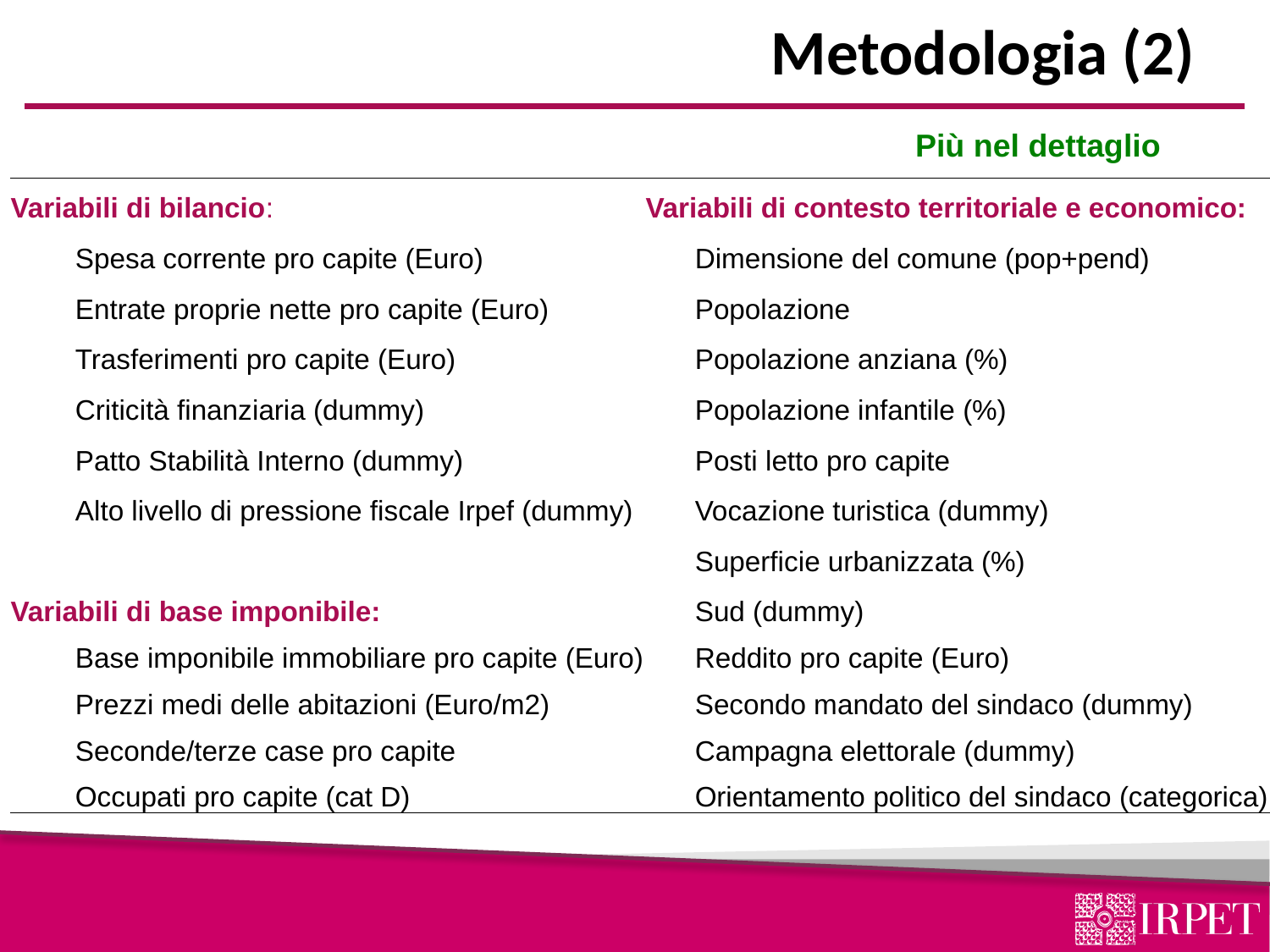

# Metodologia (2)

Più nel dettaglio
| Variabili di bilancio: |  |  |  | Variabili di contesto territoriale e economico: |  |
| --- | --- | --- | --- | --- | --- |
|  | Spesa corrente pro capite (Euro) |  |  |  | Dimensione del comune (pop+pend) |
|  | Entrate proprie nette pro capite (Euro) |  |  |  | Popolazione |
|  | Trasferimenti pro capite (Euro) |  |  |  | Popolazione anziana (%) |
|  | Criticità finanziaria (dummy) |  |  |  | Popolazione infantile (%) |
|  | Patto Stabilità Interno (dummy) |  |  |  | Posti letto pro capite |
|  | Alto livello di pressione fiscale Irpef (dummy) |  |  |  | Vocazione turistica (dummy) |
|  |  |  |  |  | Superficie urbanizzata (%) |
| Variabili di base imponibile: |  |  |  |  | Sud (dummy) |
|  | Base imponibile immobiliare pro capite (Euro) |  |  |  | Reddito pro capite (Euro) |
|  | Prezzi medi delle abitazioni (Euro/m2) |  |  |  | Secondo mandato del sindaco (dummy) |
|  | Seconde/terze case pro capite |  |  |  | Campagna elettorale (dummy) |
|  | Occupati pro capite (cat D) |  |  |  | Orientamento politico del sindaco (categorica) |